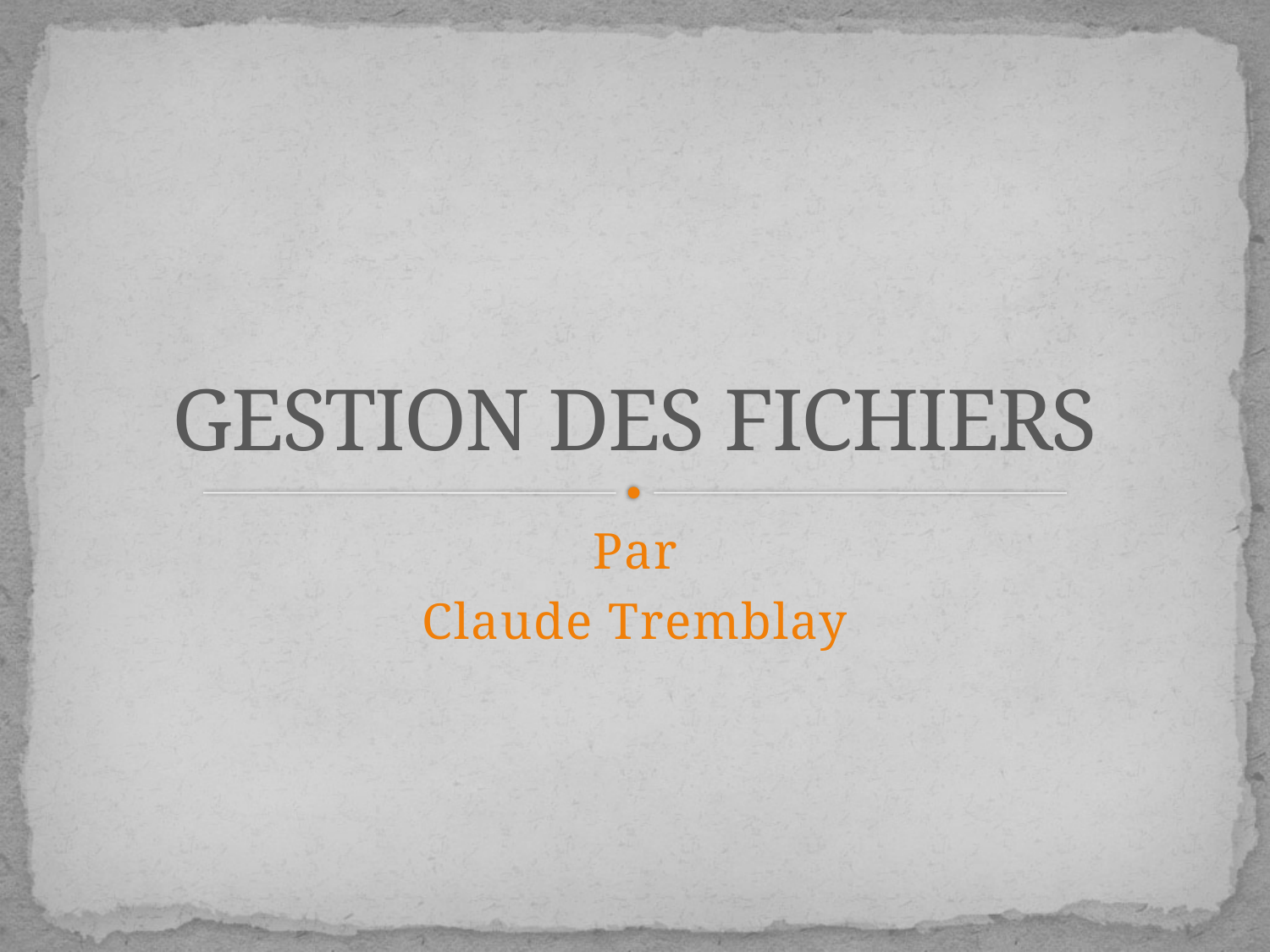

# GESTION DES FICHIERS
Par
Claude Tremblay